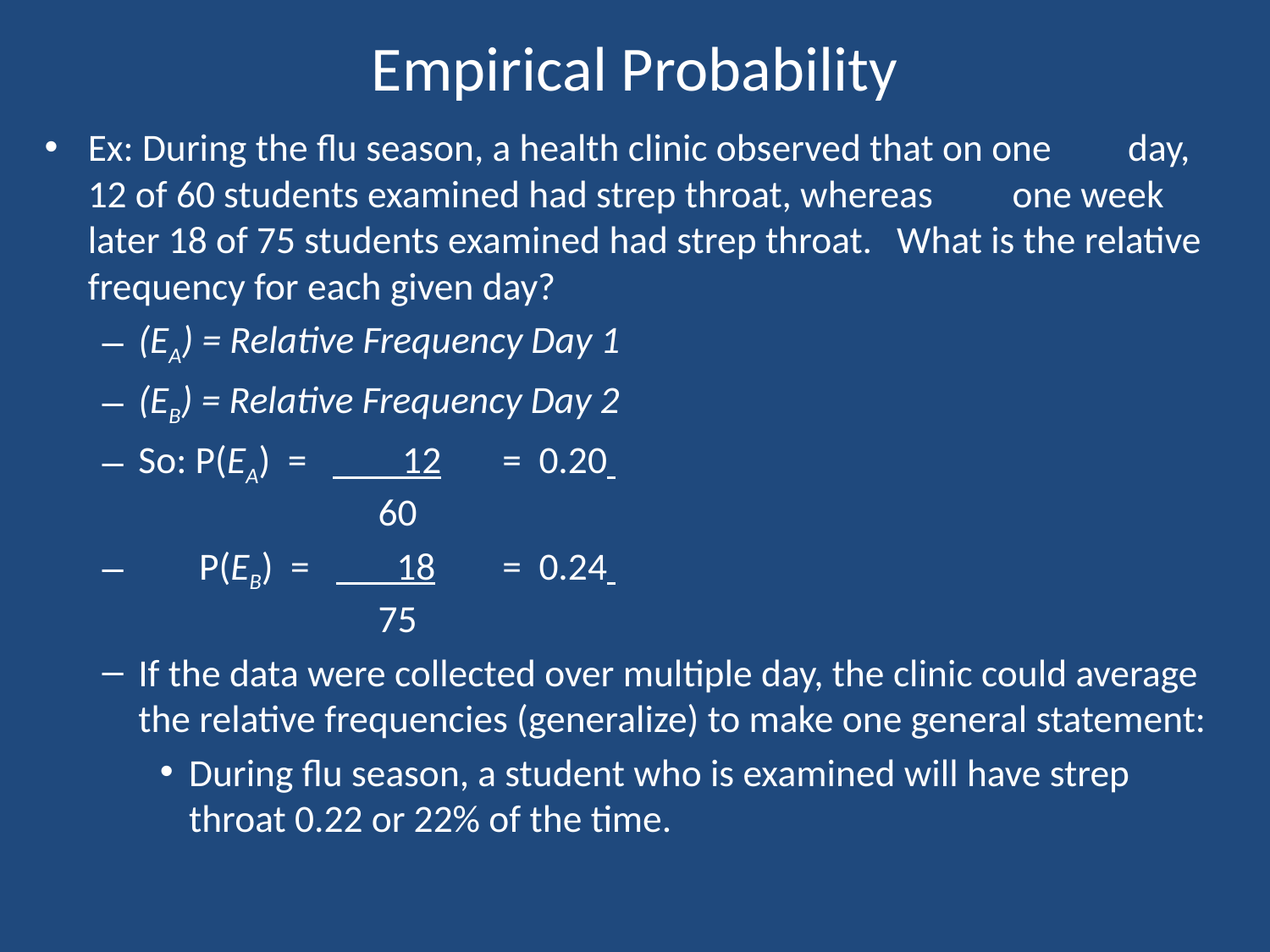

# Empirical Probability
Ex: During the flu season, a health clinic observed that on one 	day, 12 of 60 students examined had strep throat, whereas 	one week later 18 of 75 students examined had strep throat.  	What is the relative frequency for each given day?
(EA) = Relative Frequency Day 1
(EB) = Relative Frequency Day 2
So: P(EA)  =           12	  =  0.20
		  	 60
       P(EB)  =          18	  =  0.24
		  	 75
If the data were collected over multiple day, the clinic could average the relative frequencies (generalize) to make one general statement:
During flu season, a student who is examined will have strep throat 0.22 or 22% of the time.